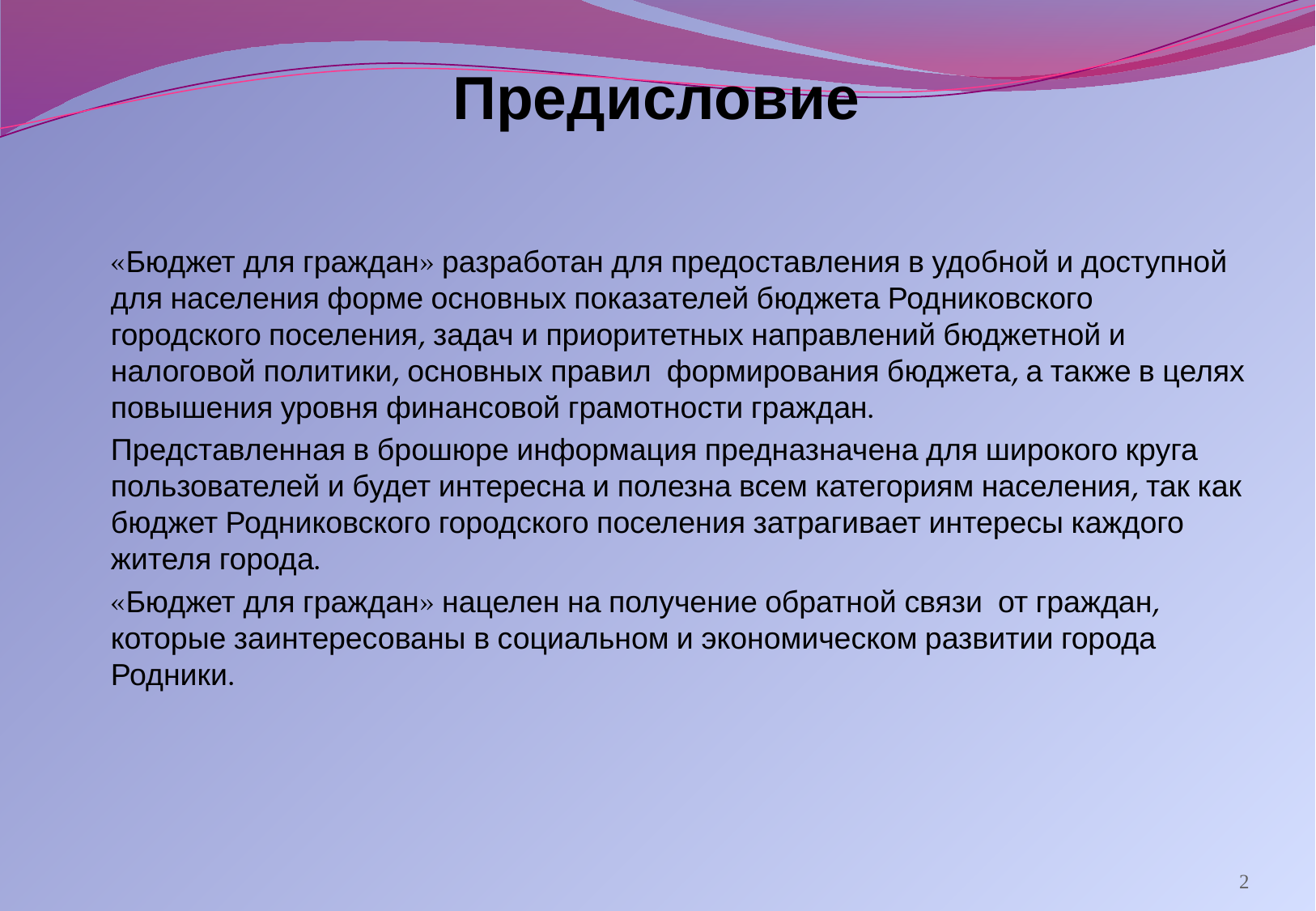

Предисловие

	«Бюджет для граждан» разработан для предоставления в удобной и доступной для населения форме основных показателей бюджета Родниковского городского поселения, задач и приоритетных направлений бюджетной и налоговой политики, основных правил  формирования бюджета, а также в целях повышения уровня финансовой грамотности граждан.
	Представленная в брошюре информация предназначена для широкого круга  пользователей и будет интересна и полезна всем категориям населения, так как бюджет Родниковского городского поселения затрагивает интересы каждого жителя города.
	«Бюджет для граждан» нацелен на получение обратной связи  от граждан, которые заинтересованы в социальном и экономическом развитии города Родники.

2